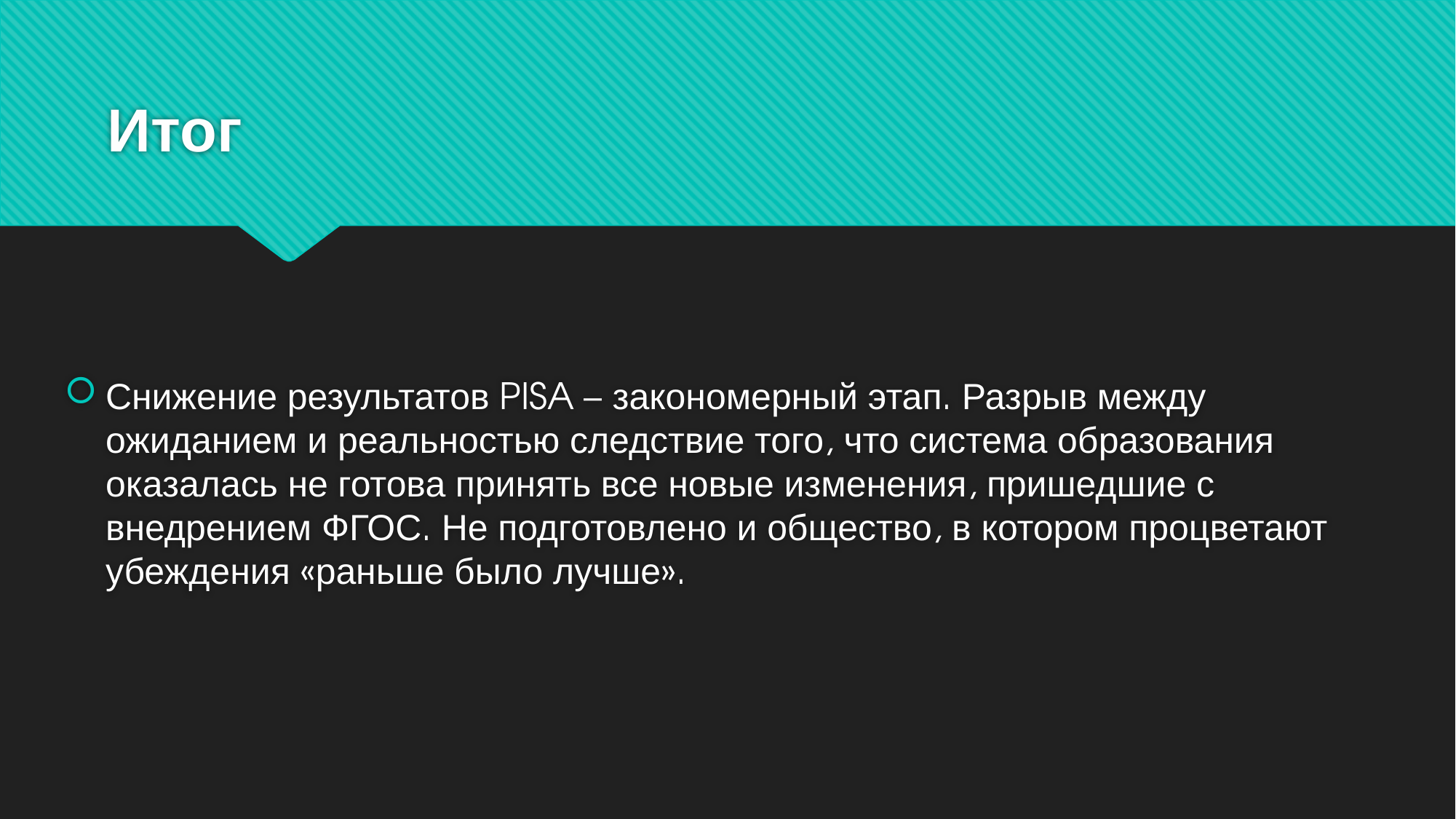

# Итог
Снижение результатов PISA – закономерный этап. Разрыв между ожиданием и реальностью следствие того, что система образования оказалась не готова принять все новые изменения, пришедшие с внедрением ФГОС. Не подготовлено и общество, в котором процветают убеждения «раньше было лучше».